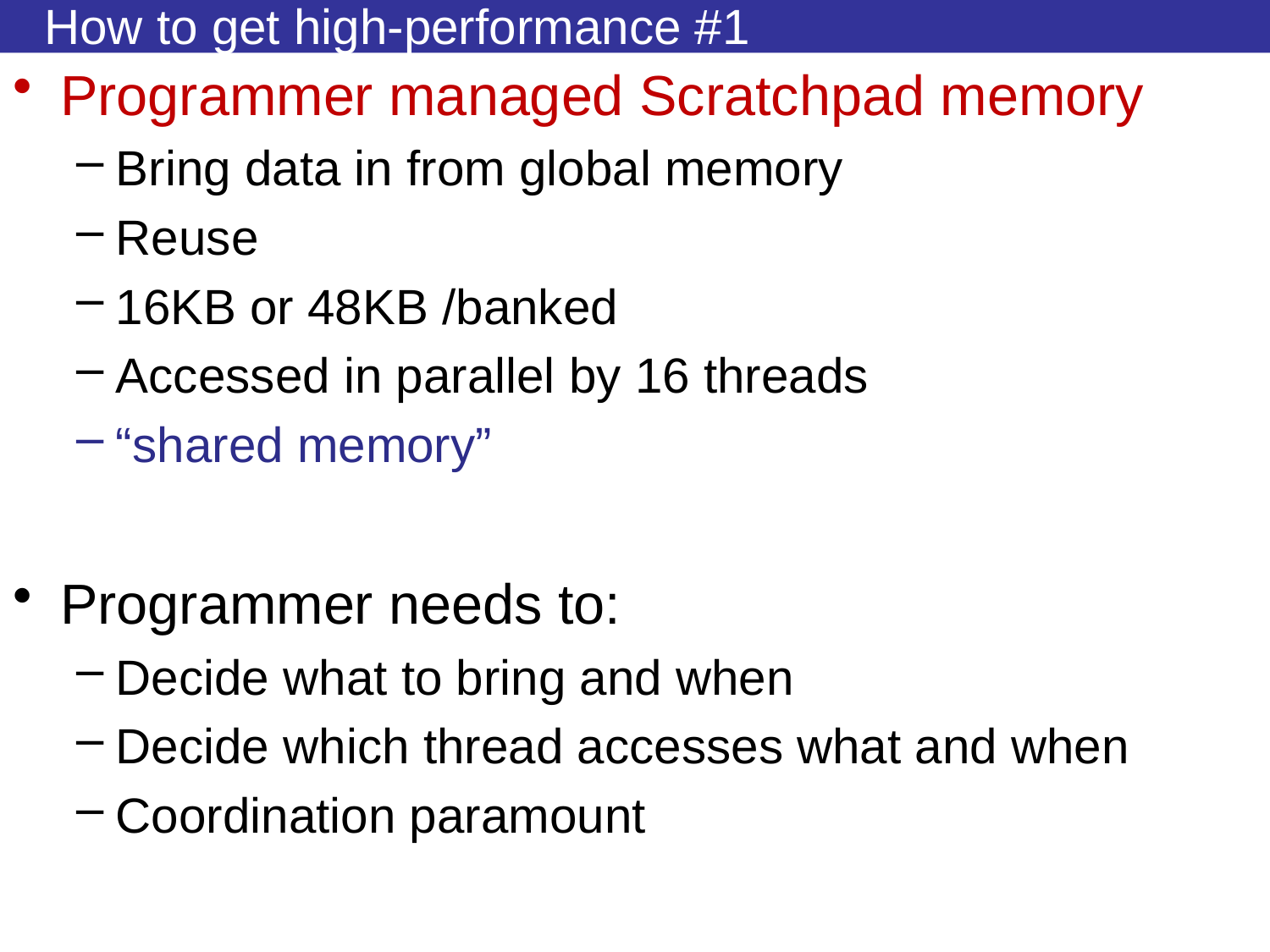

# How to get high-performance #1
Programmer managed Scratchpad memory
Bring data in from global memory
Reuse
16KB or 48KB /banked
Accessed in parallel by 16 threads
“shared memory”

Programmer needs to:
Decide what to bring and when
Decide which thread accesses what and when
Coordination paramount